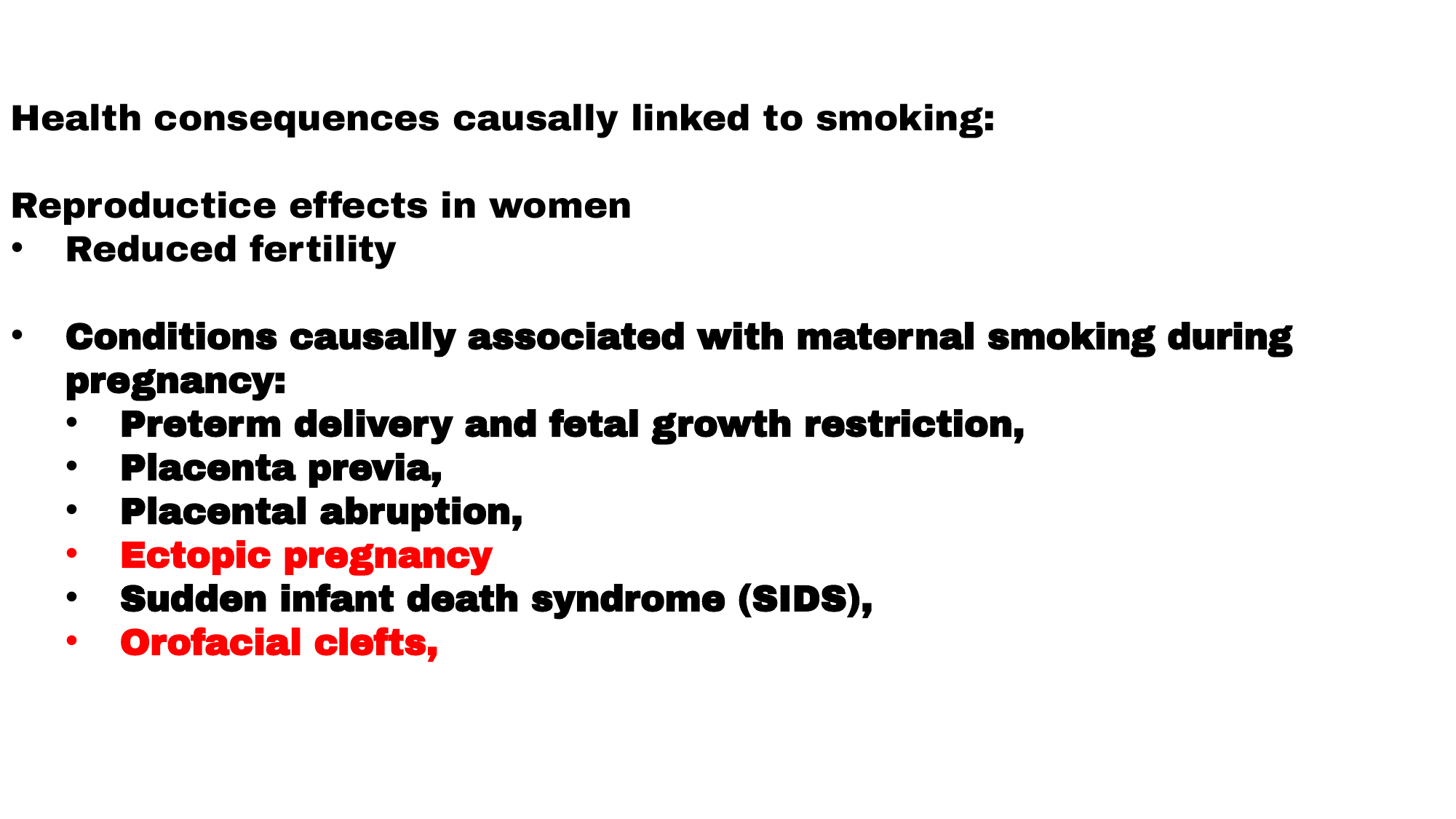

Health consequences causally linked to smoking:

Reproductice effects in women
Reduced fertility

Conditions causally associated with maternal smoking during pregnancy:
Preterm delivery and fetal growth restriction,
Placenta previa,
Placental abruption,
Ectopic pregnancy
Sudden infant death syndrome (SIDS),
Orofacial clefts,